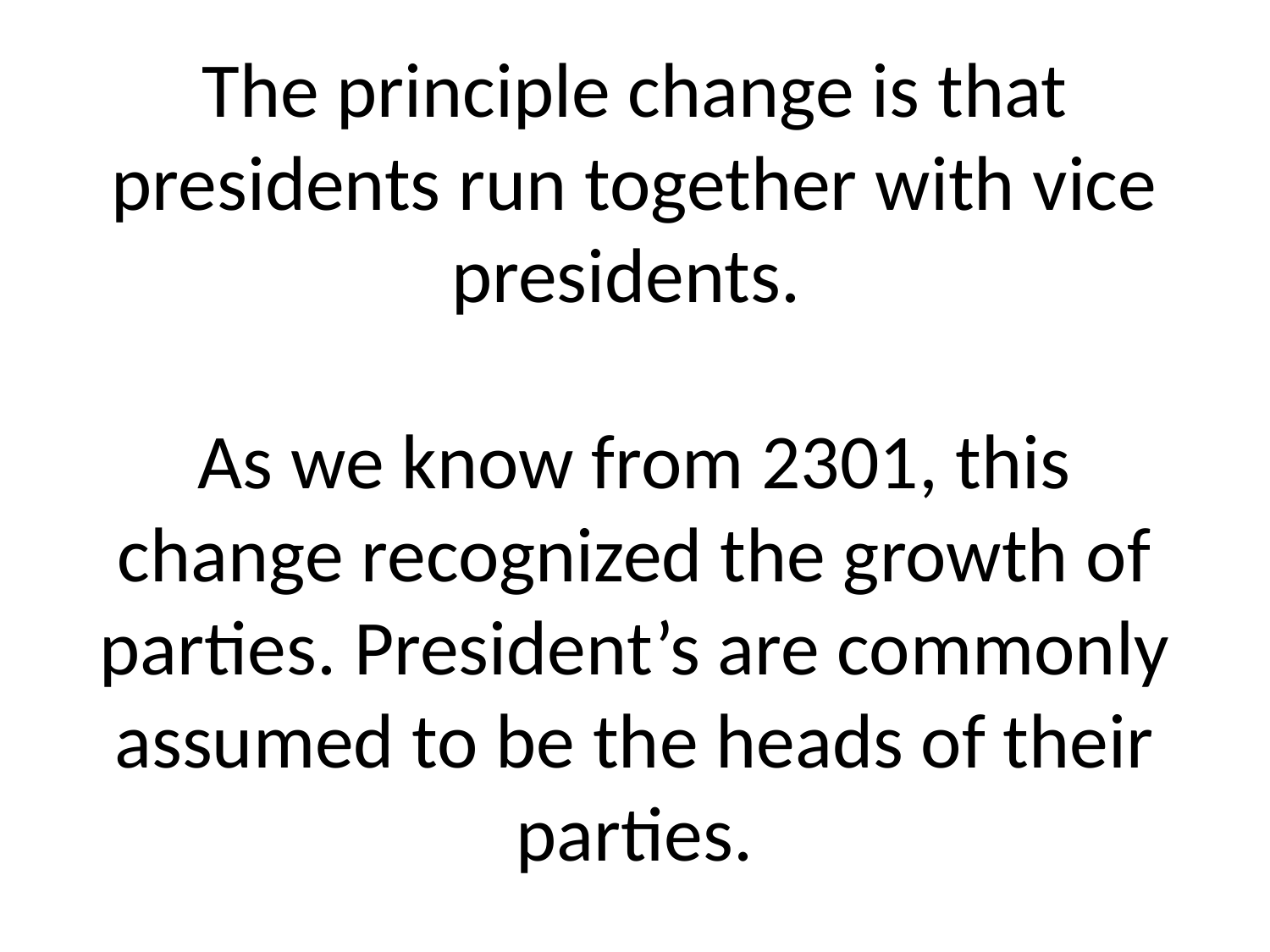

# The principle change is that presidents run together with vice presidents. As we know from 2301, this change recognized the growth of parties. President’s are commonly assumed to be the heads of their parties.